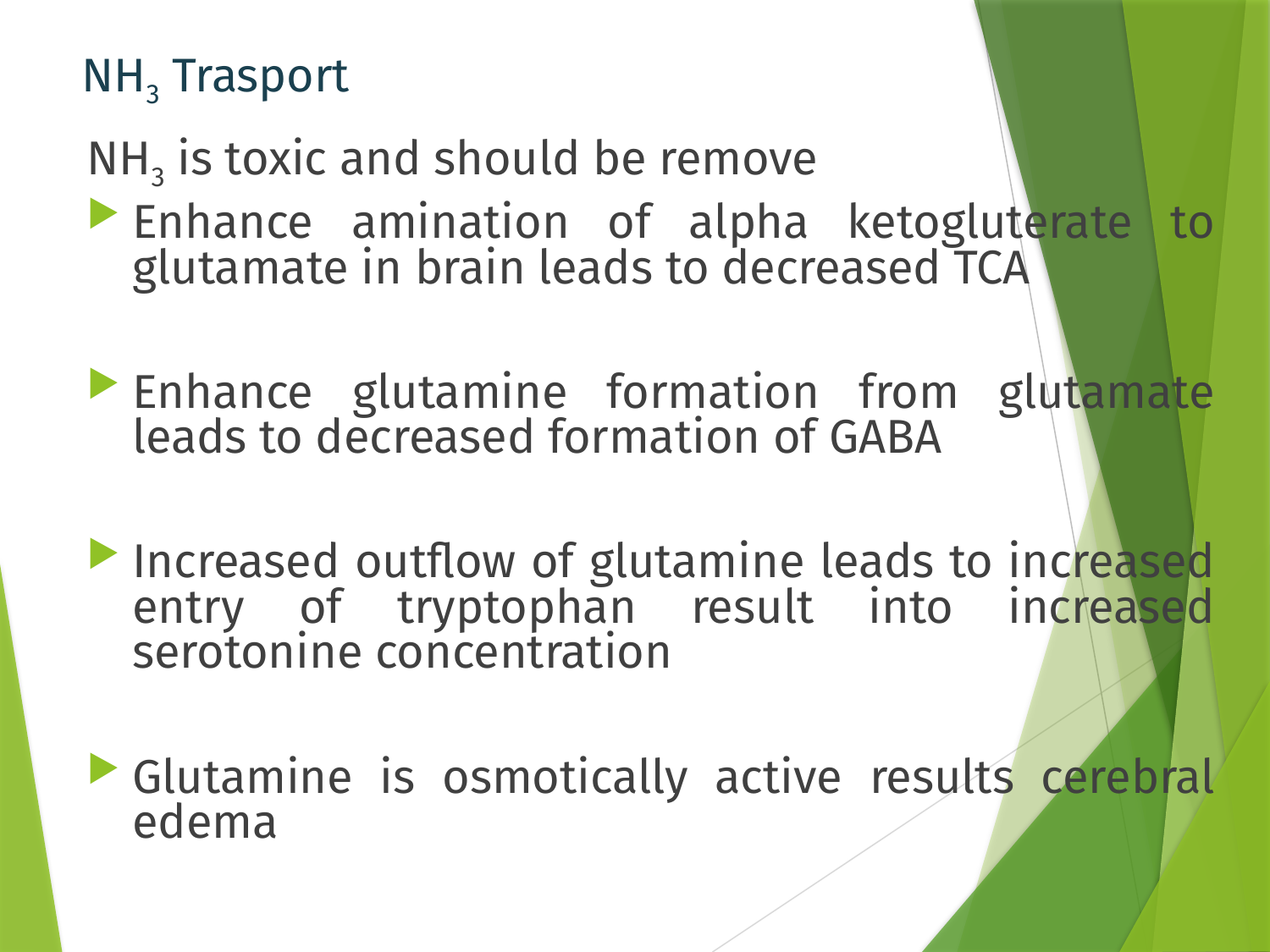

# NH3 Trasport
NH3 is toxic and should be remove
Enhance amination of alpha ketogluterate to glutamate in brain leads to decreased TCA

Enhance glutamine formation from glutamate leads to decreased formation of GABA

Increased outflow of glutamine leads to increased entry of tryptophan result into increased serotonine concentration

Glutamine is osmotically active results cerebral edema